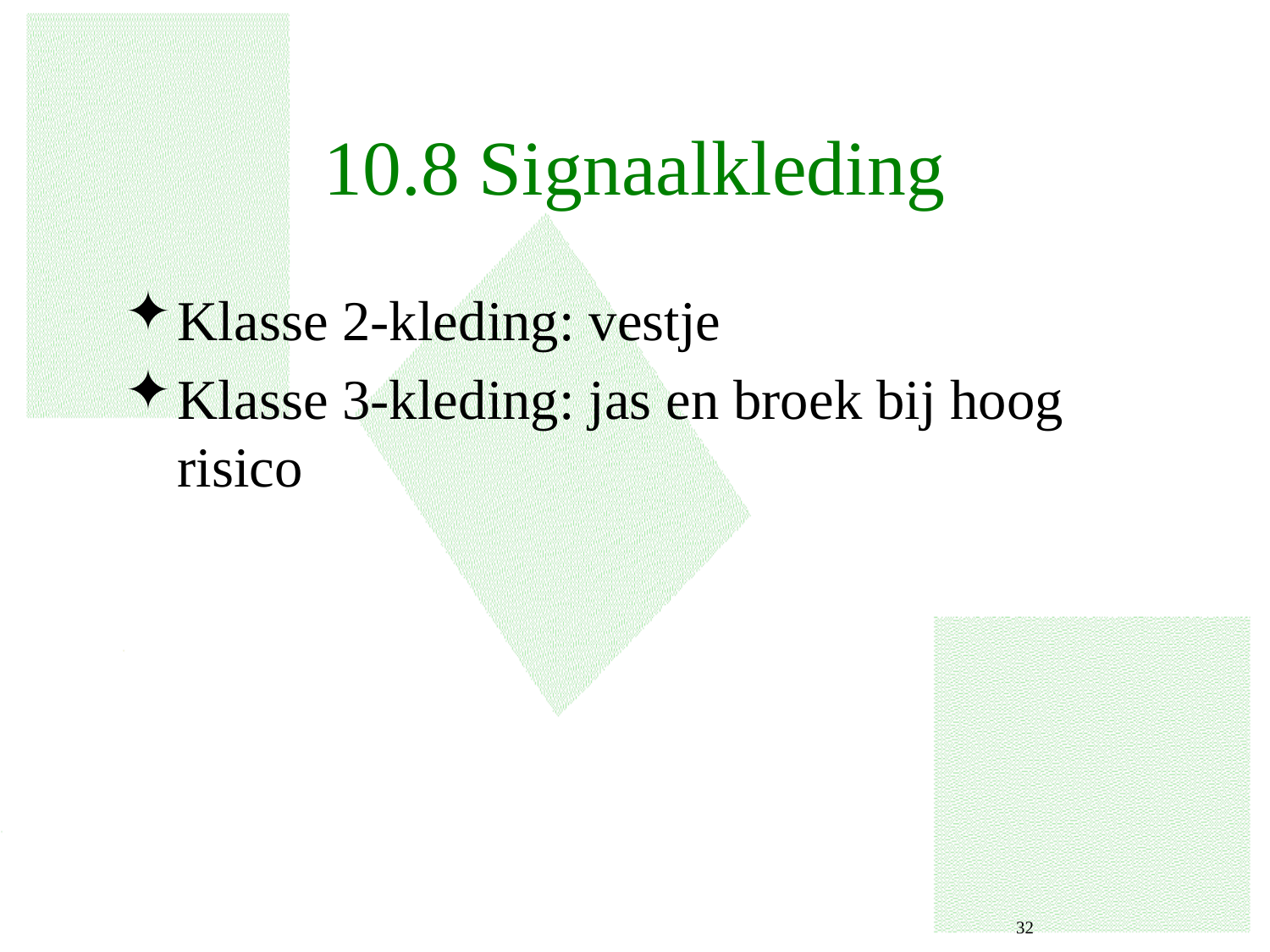

# 10.8 Signaalkleding
Klasse 2-kleding: vestje
Klasse 3-kleding: jas en broek bij hoog risico

                     32